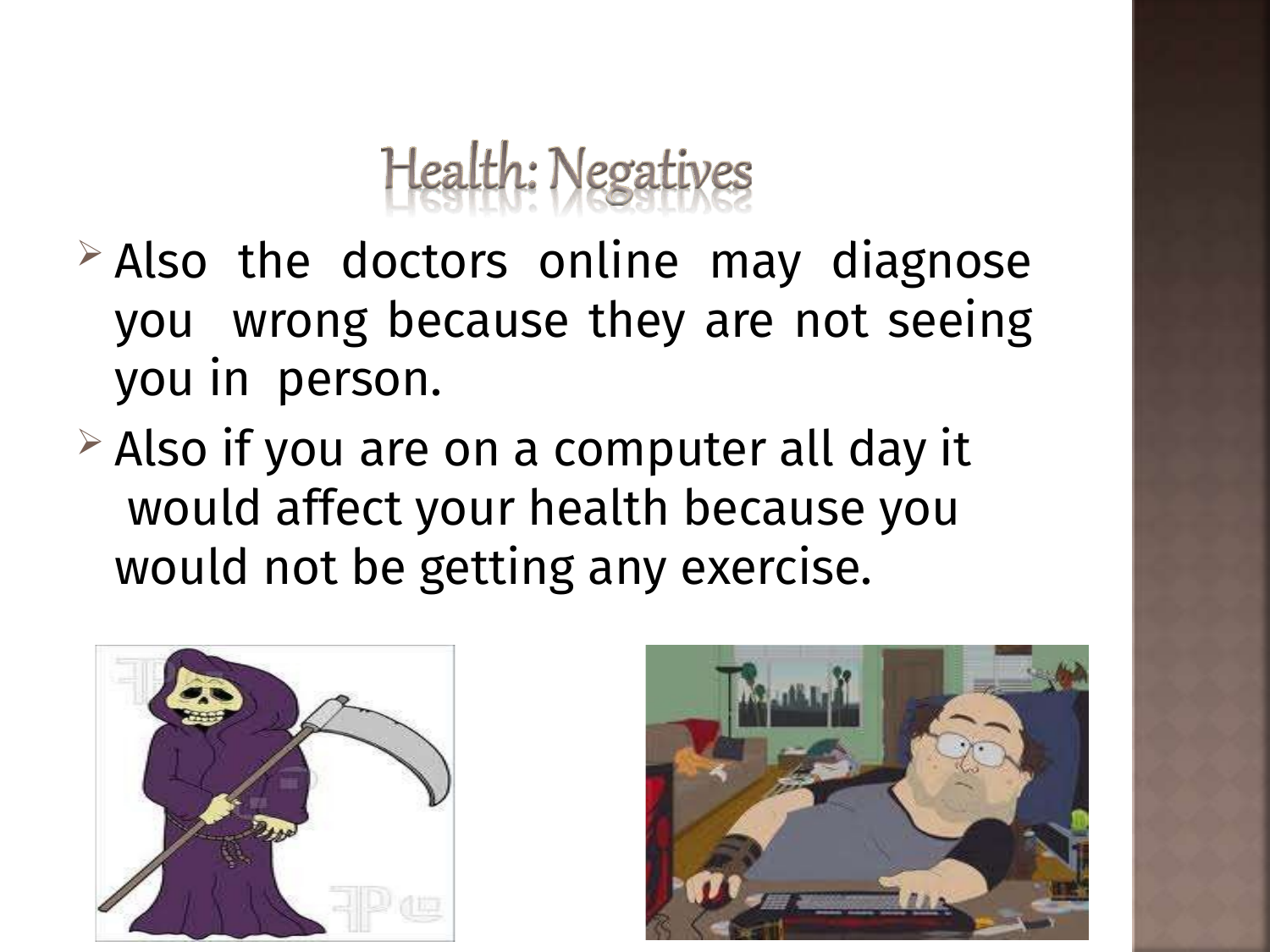

Also the doctors online may diagnose you  wrong because they are not seeing you in  person.
Also if you are on a computer all day it  would affect your health because you  would not be getting any exercise.